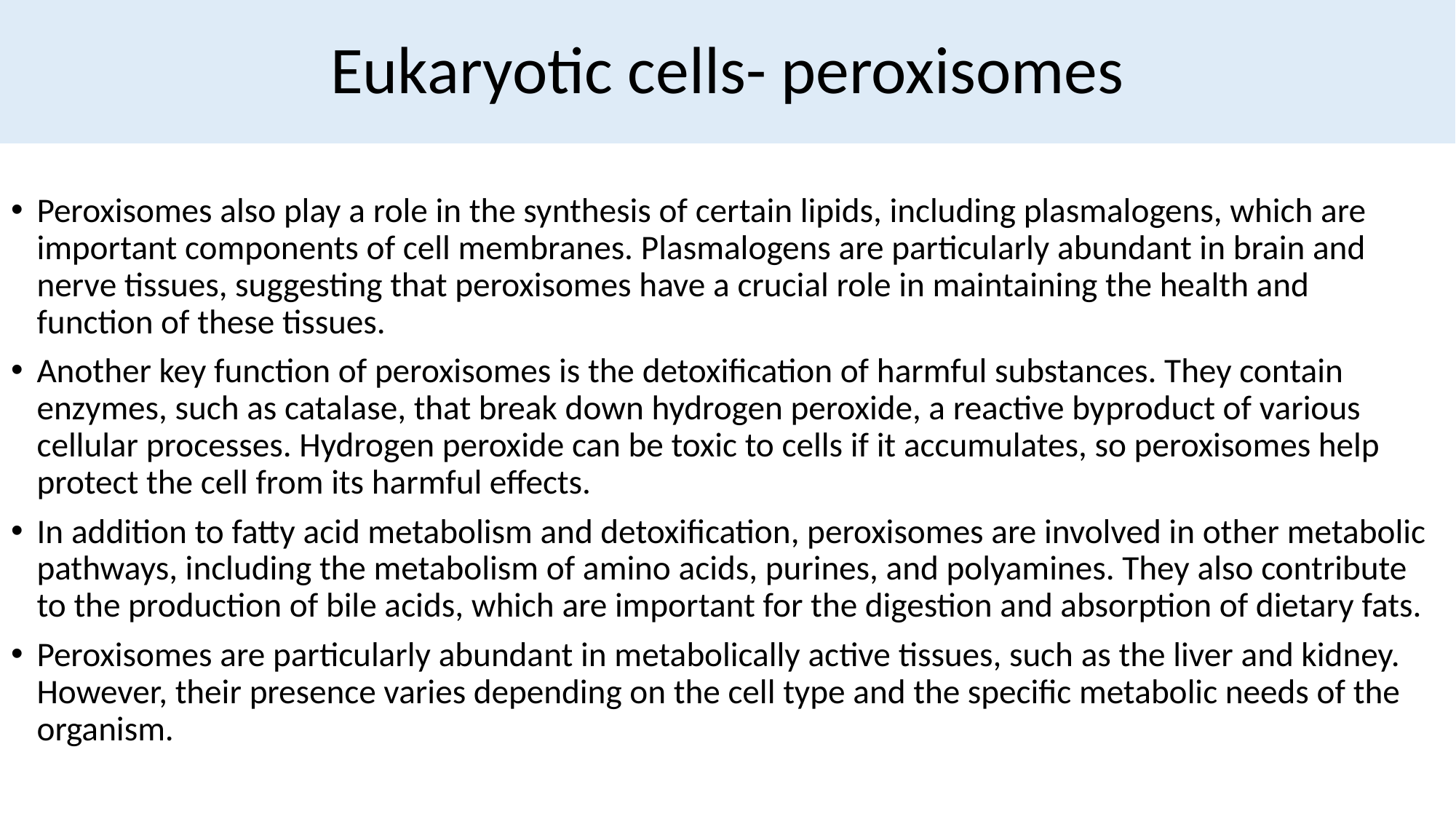

Eukaryotic cells- peroxisomes
Peroxisomes also play a role in the synthesis of certain lipids, including plasmalogens, which are important components of cell membranes. Plasmalogens are particularly abundant in brain and nerve tissues, suggesting that peroxisomes have a crucial role in maintaining the health and function of these tissues.
Another key function of peroxisomes is the detoxification of harmful substances. They contain enzymes, such as catalase, that break down hydrogen peroxide, a reactive byproduct of various cellular processes. Hydrogen peroxide can be toxic to cells if it accumulates, so peroxisomes help protect the cell from its harmful effects.
In addition to fatty acid metabolism and detoxification, peroxisomes are involved in other metabolic pathways, including the metabolism of amino acids, purines, and polyamines. They also contribute to the production of bile acids, which are important for the digestion and absorption of dietary fats.
Peroxisomes are particularly abundant in metabolically active tissues, such as the liver and kidney. However, their presence varies depending on the cell type and the specific metabolic needs of the organism.